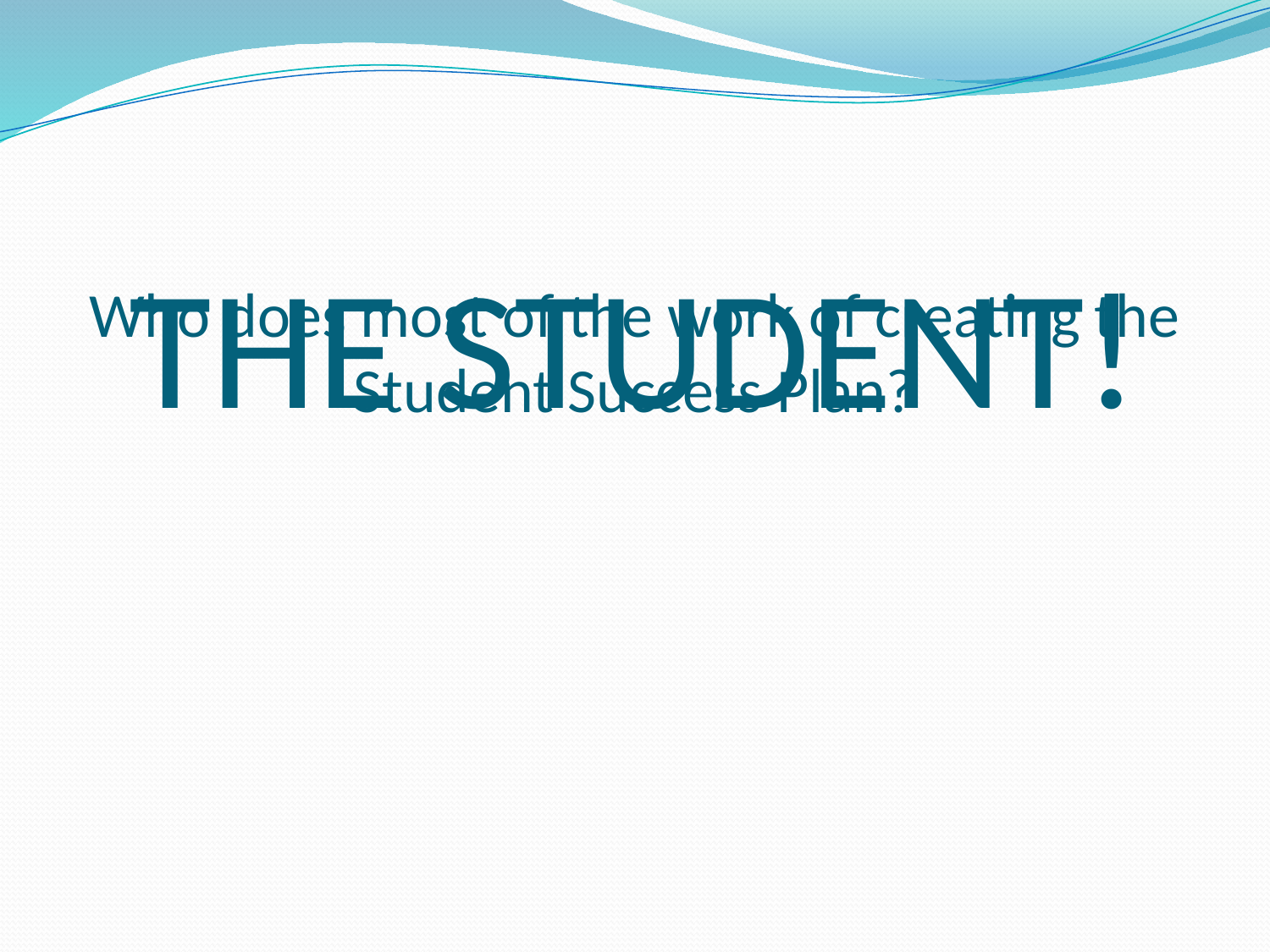

THE STUDENT!

Who does most of the work of creating the Student Success Plan?